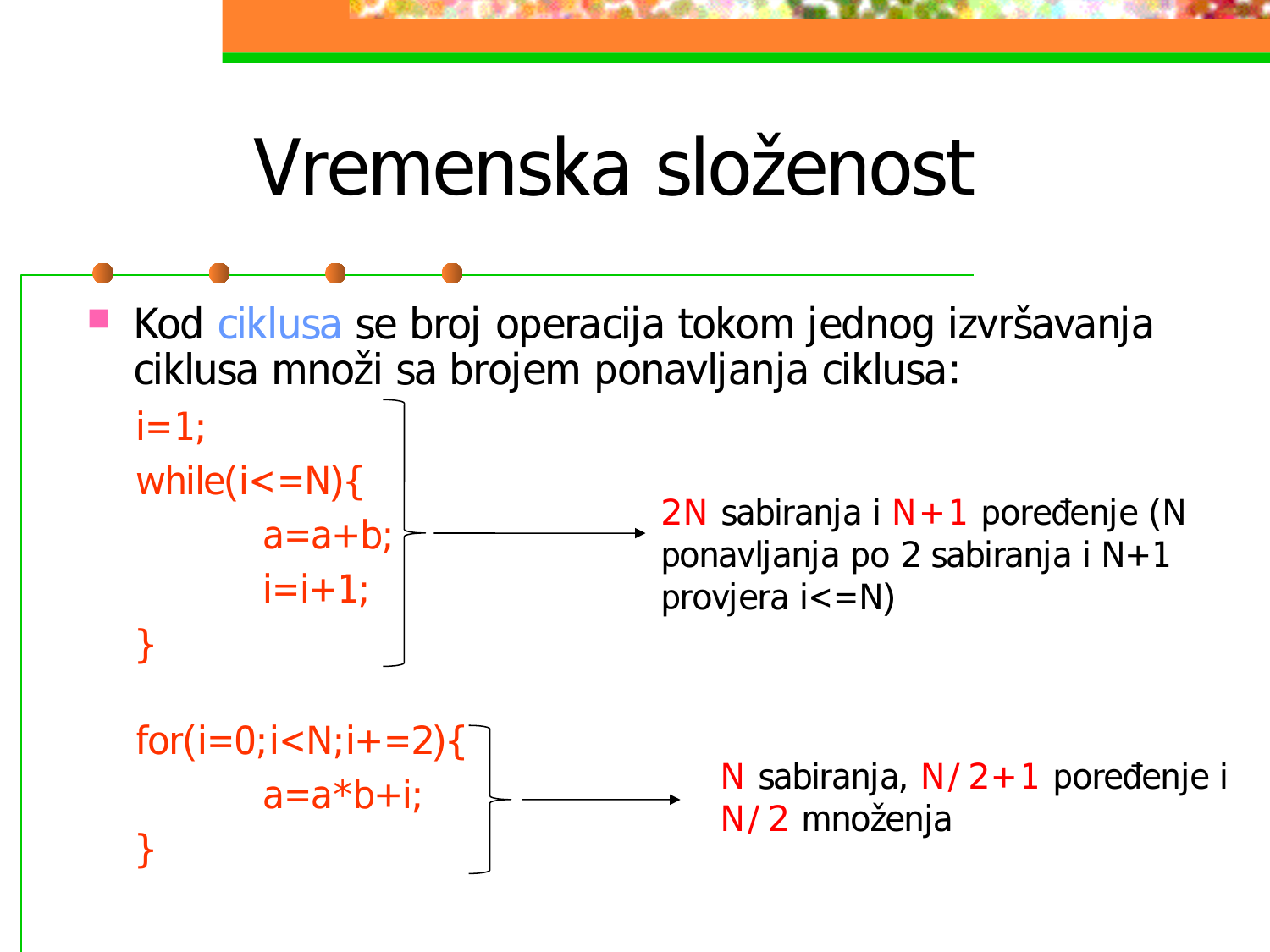

# Vremenska složenost
Kod ciklusa se broj operacija tokom jednog izvršavanja ciklusa množi sa brojem ponavljanja ciklusa:
i=1;
while(i<=N){
	a=a+b;
	i=i+1;
}

for(i=0;i<N;i+=2){
	a=a*b+i;
}

2N sabiranja i N+1 poređenje (N ponavljanja po 2 sabiranja i N+1 provjera i<=N)

N sabiranja, N/2+1 poređenje i N/2 množenja